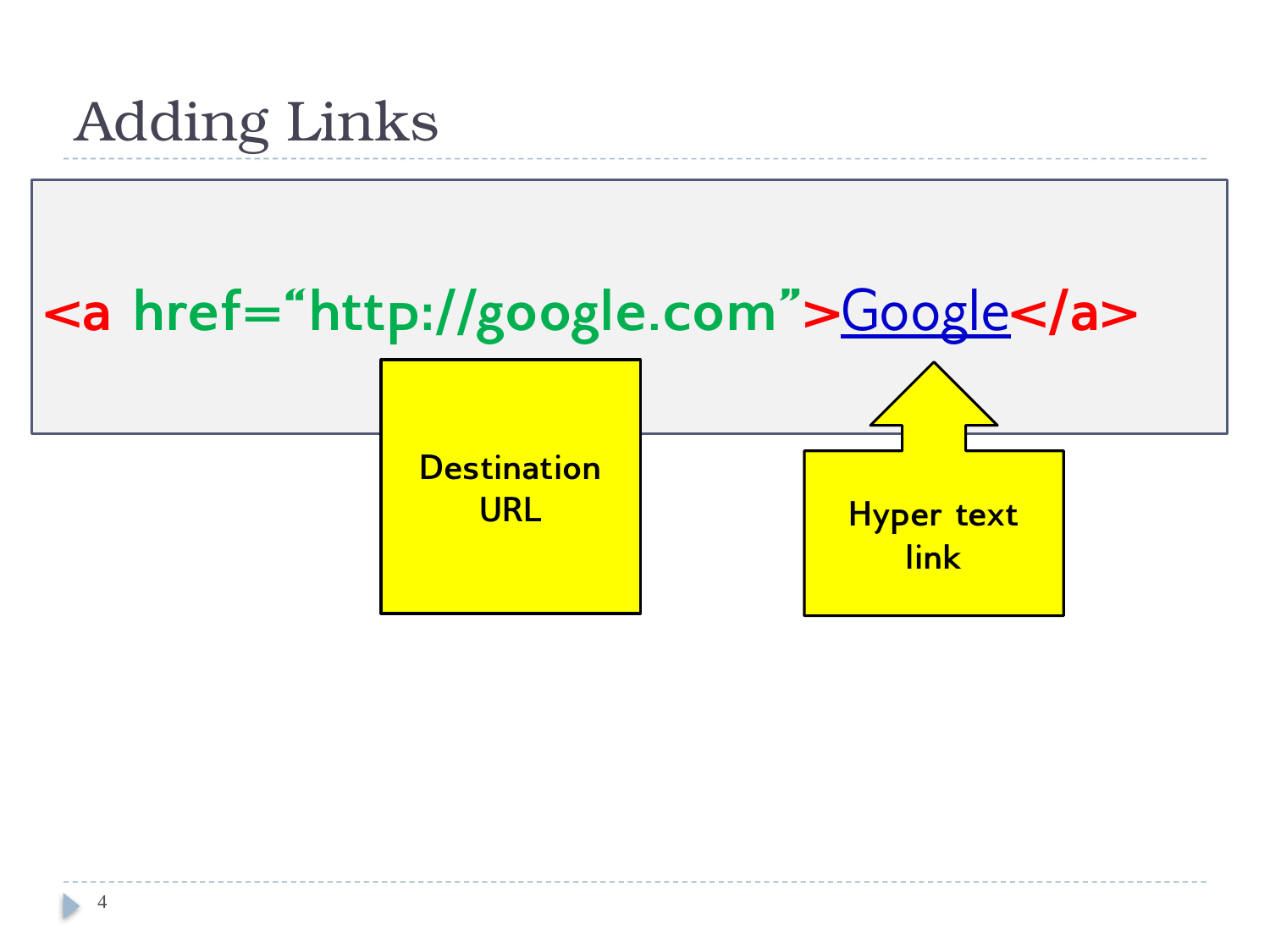

# Adding Links
<a href=“http://google.com”>Google</a>
Destination URL
Hyper text link
4